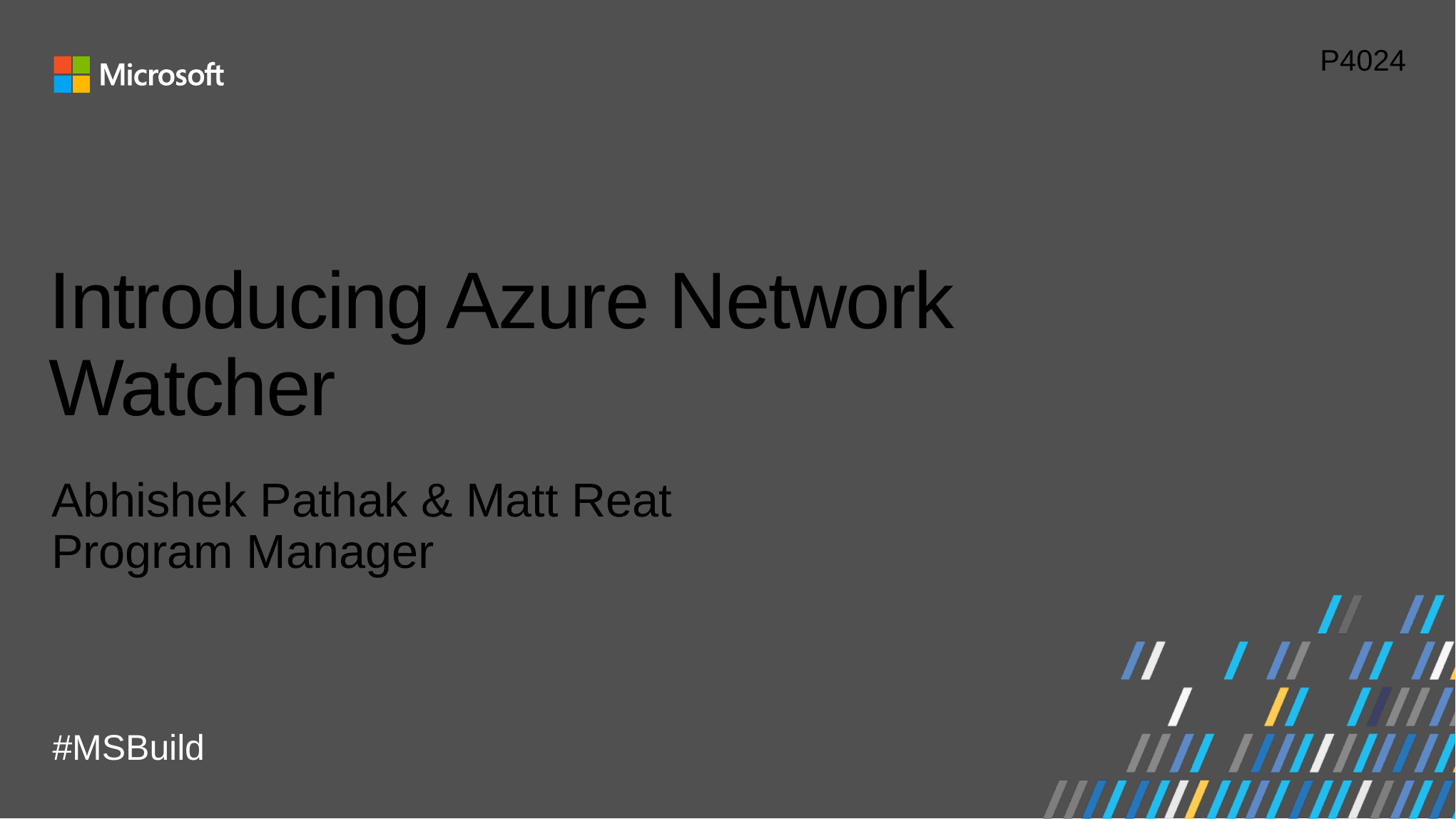

P4024
# Introducing Azure Network Watcher
Abhishek Pathak & Matt Reat
Program Manager